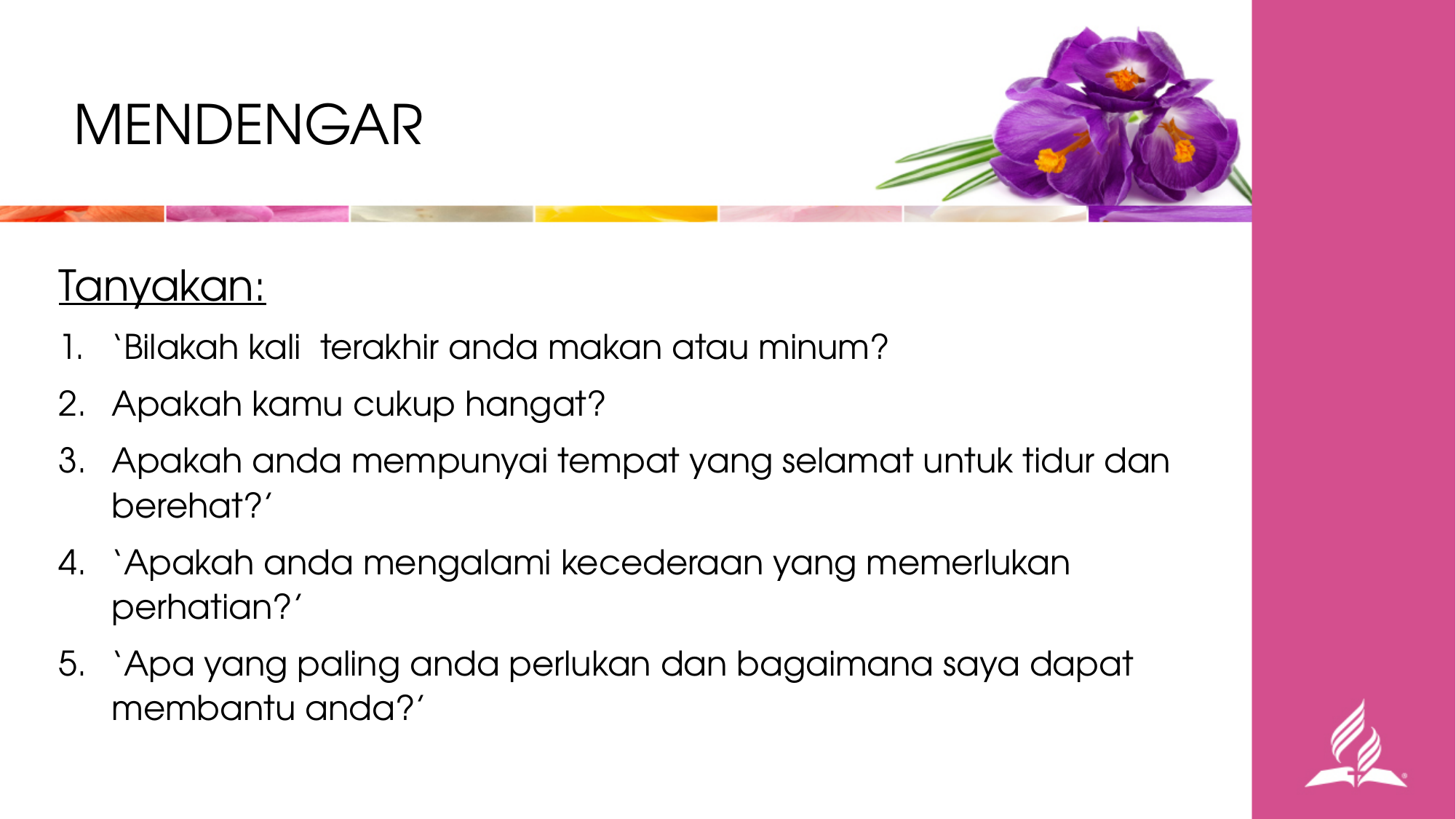

MENDENGAR
Tanyakan:
‘Bilakah kali  terakhir anda makan atau minum?
Apakah kamu cukup hangat?
Apakah anda mempunyai tempat yang selamat untuk tidur dan berehat?’
‘Apakah anda mengalami kecederaan yang memerlukan perhatian?’
‘Apa yang paling anda perlukan dan bagaimana saya dapat membantu anda?’